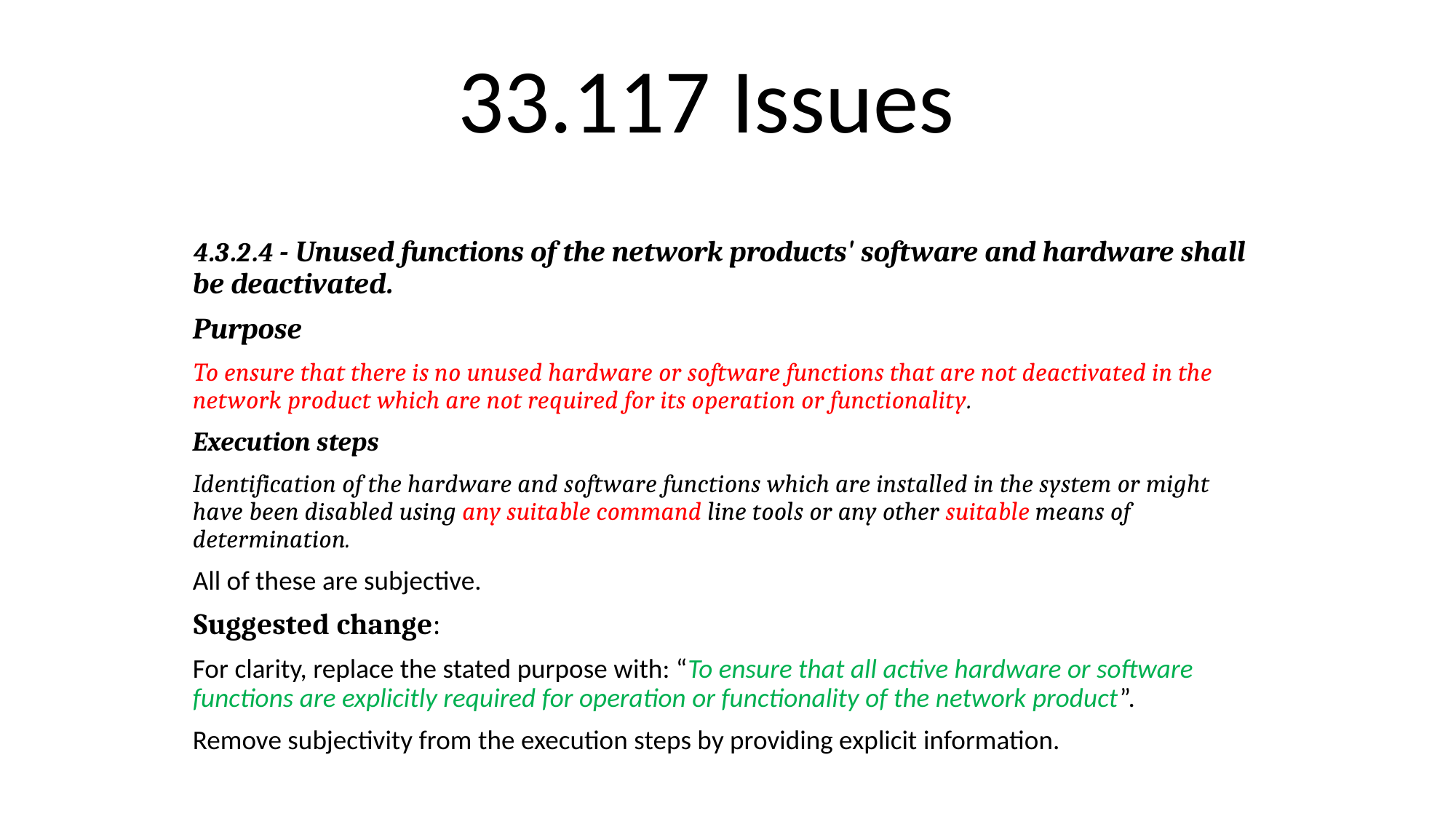

# 33.117 Issues
4.3.2.4 - Unused functions of the network products' software and hardware shall be deactivated.
Purpose
To ensure that there is no unused hardware or software functions that are not deactivated in the network product which are not required for its operation or functionality.
Execution steps
Identification of the hardware and software functions which are installed in the system or might have been disabled using any suitable command line tools or any other suitable means of determination.
All of these are subjective.
Suggested change:
For clarity, replace the stated purpose with: “To ensure that all active hardware or software functions are explicitly required for operation or functionality of the network product”.
Remove subjectivity from the execution steps by providing explicit information.